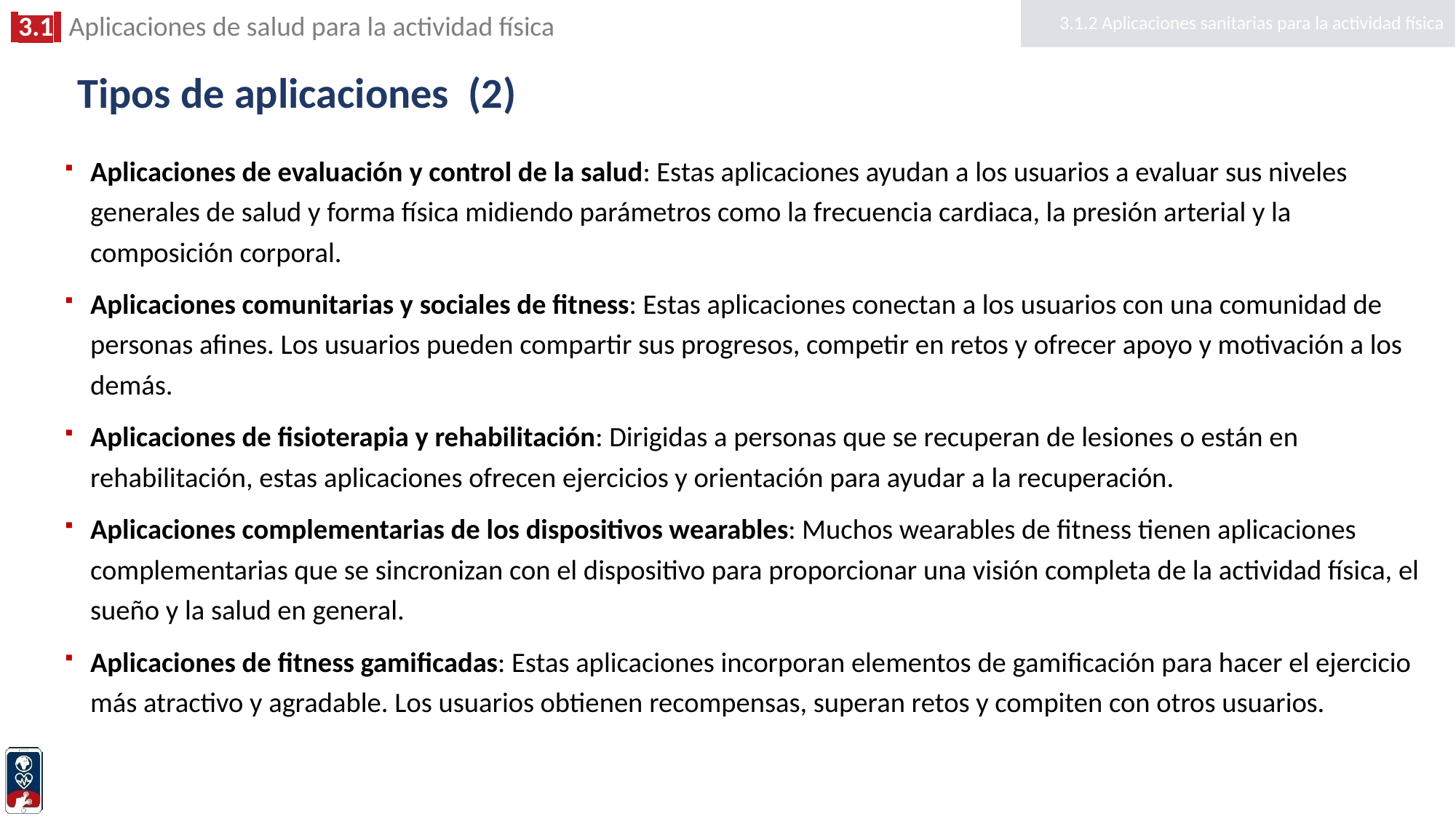

3.1.2 Aplicaciones sanitarias para la actividad física
# Tipos de aplicaciones  (2)
Aplicaciones de evaluación y control de la salud: Estas aplicaciones ayudan a los usuarios a evaluar sus niveles generales de salud y forma física midiendo parámetros como la frecuencia cardiaca, la presión arterial y la composición corporal.
Aplicaciones comunitarias y sociales de fitness: Estas aplicaciones conectan a los usuarios con una comunidad de personas afines. Los usuarios pueden compartir sus progresos, competir en retos y ofrecer apoyo y motivación a los demás.
Aplicaciones de fisioterapia y rehabilitación: Dirigidas a personas que se recuperan de lesiones o están en rehabilitación, estas aplicaciones ofrecen ejercicios y orientación para ayudar a la recuperación.
Aplicaciones complementarias de los dispositivos wearables: Muchos wearables de fitness tienen aplicaciones complementarias que se sincronizan con el dispositivo para proporcionar una visión completa de la actividad física, el sueño y la salud en general.
Aplicaciones de fitness gamificadas: Estas aplicaciones incorporan elementos de gamificación para hacer el ejercicio más atractivo y agradable. Los usuarios obtienen recompensas, superan retos y compiten con otros usuarios.